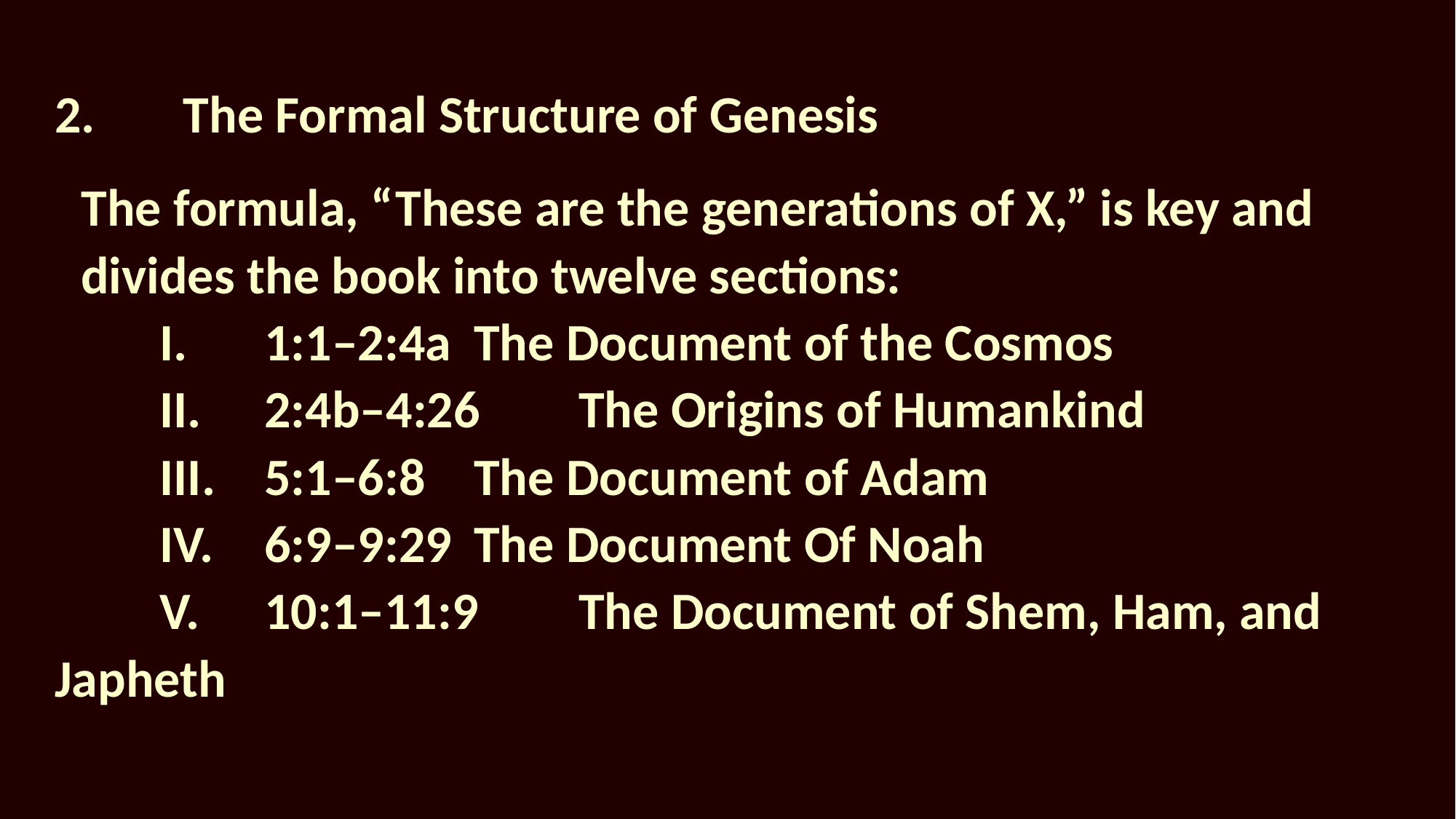

2.	  The Formal Structure of Genesis
The formula, “These are the generations of X,” is key and divides the book into twelve sections:
	I.	1:1–2:4a	The Document of the Cosmos
	II.	2:4b–4:26	The Origins of Humankind
	III.	5:1–6:8	The Document of Adam
	IV.	6:9–9:29	The Document Of Noah
	V.	10:1–11:9	The Document of Shem, Ham, and Japheth